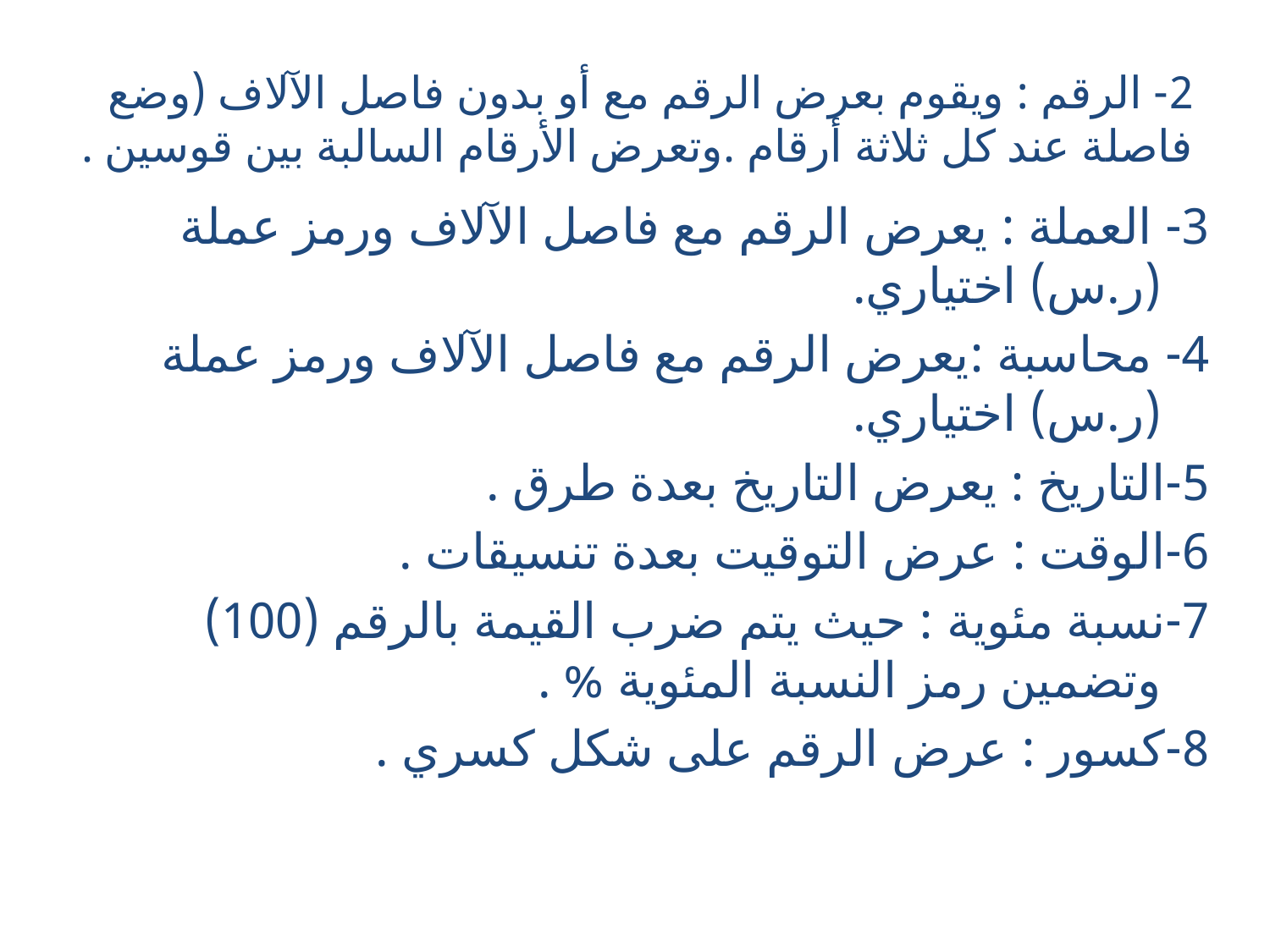

# 2- الرقم : ويقوم بعرض الرقم مع أو بدون فاصل الآلاف (وضع فاصلة عند كل ثلاثة أرقام .وتعرض الأرقام السالبة بين قوسين .
3- العملة : يعرض الرقم مع فاصل الآلاف ورمز عملة (ر.س) اختياري.
4- محاسبة :يعرض الرقم مع فاصل الآلاف ورمز عملة (ر.س) اختياري.
5-التاريخ : يعرض التاريخ بعدة طرق .
6-الوقت : عرض التوقيت بعدة تنسيقات .
7-نسبة مئوية : حيث يتم ضرب القيمة بالرقم (100) وتضمين رمز النسبة المئوية % .
8-كسور : عرض الرقم على شكل كسري .